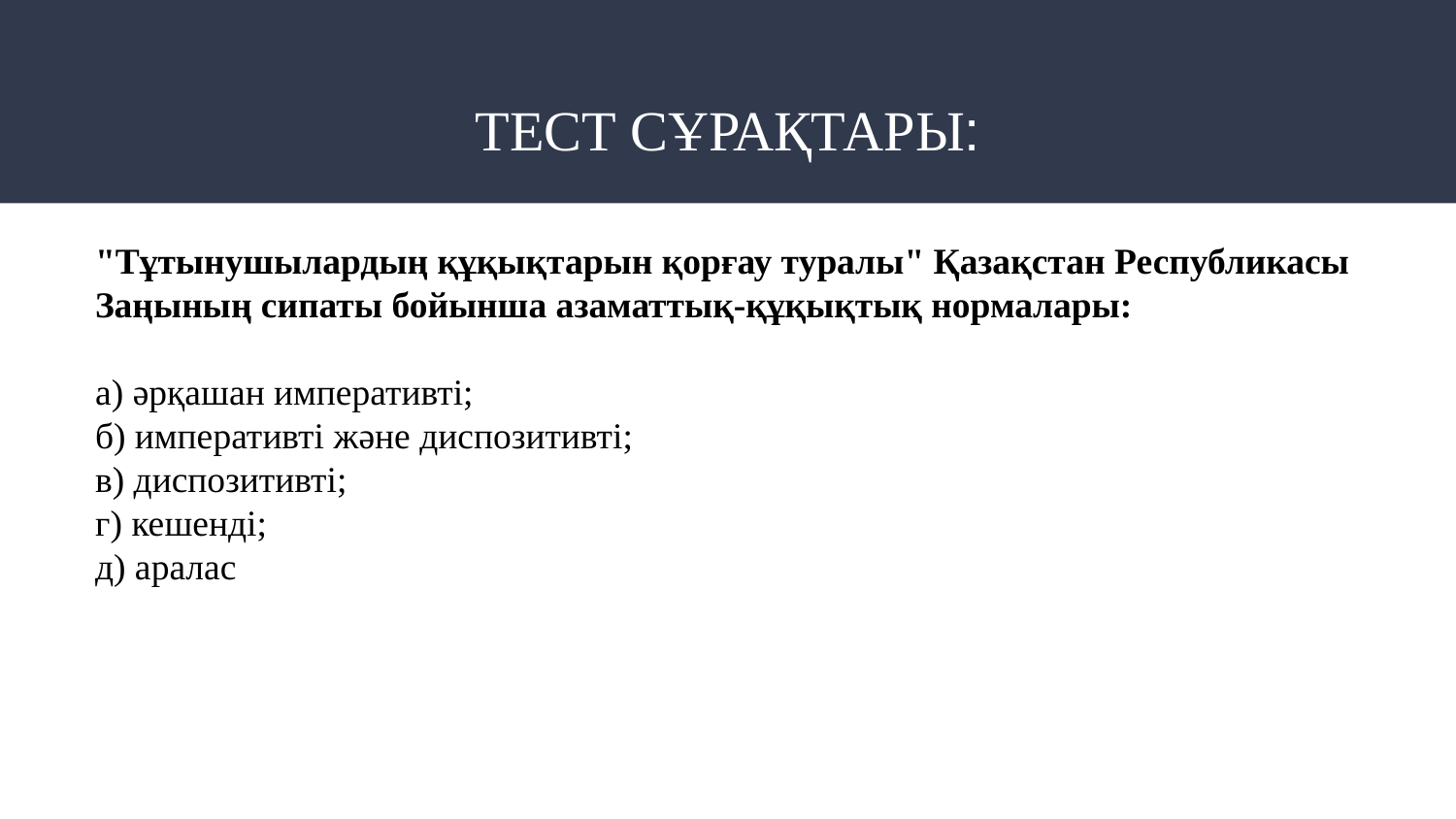

# ТЕСТ СҰРАҚТАРЫ:

"Тұтынушылардың құқықтарын қорғау туралы" Қазақстан Республикасы Заңының сипаты бойынша азаматтық-құқықтық нормалары:
а) әрқашан императивті;
б) императивті және диспозитивті;
в) диспозитивті;
г) кешенді;
д) аралас